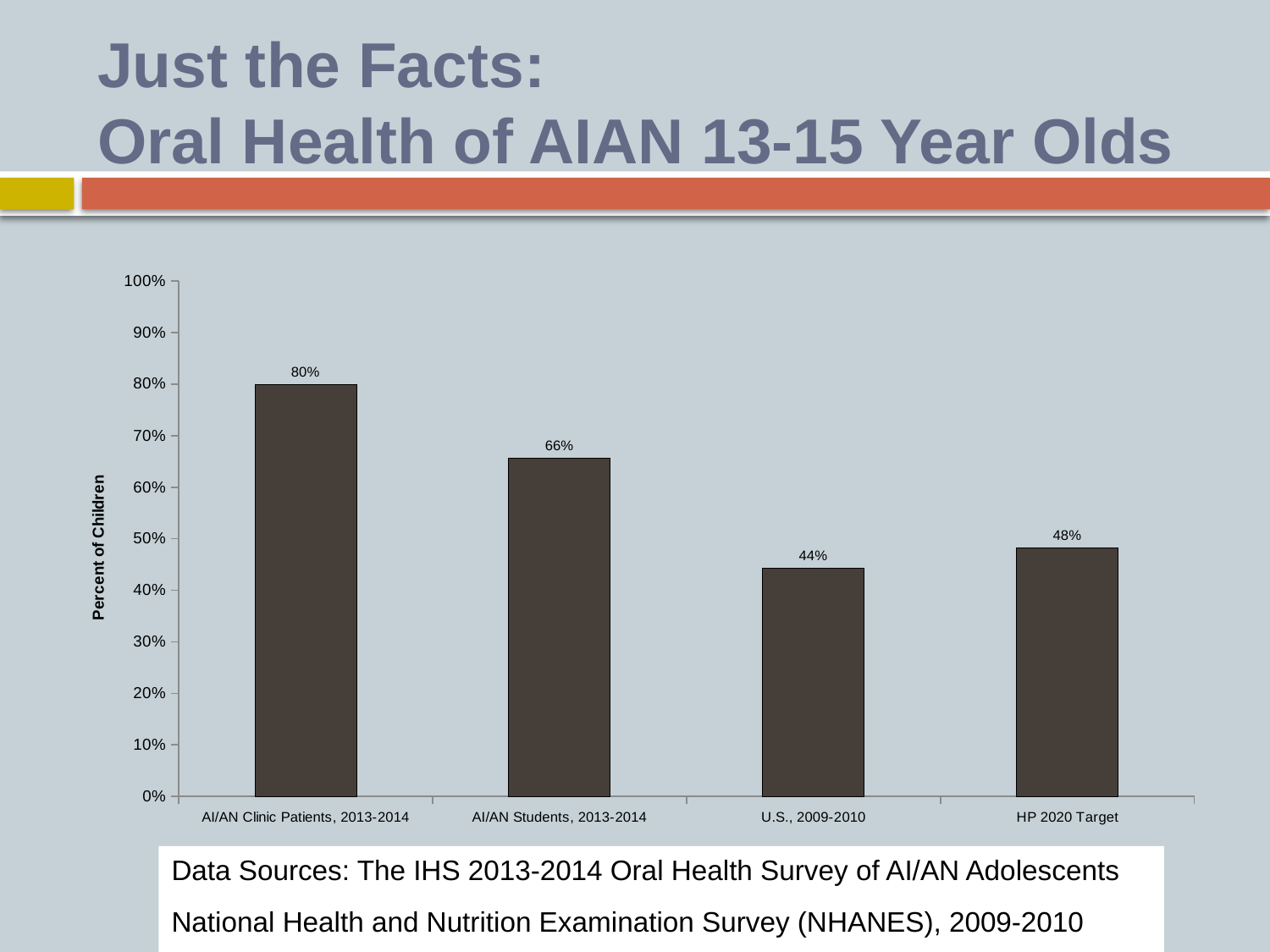

# Just the Facts: Oral Health of AIAN 13-15 Year Olds

### Chart

| Category | Decay Experience |
|---|---|
| AI/AN Clinic Patients, 2013-2014 | 0.799 |
| AI/AN Students, 2013-2014 | 0.6560000000000012 |
| U.S., 2009-2010 | 0.442 |
| HP 2020 Target | 0.4830000000000003 |
Data Sources: The IHS 2013-2014 Oral Health Survey of AI/AN Adolescents
National Health and Nutrition Examination Survey (NHANES), 2009-2010